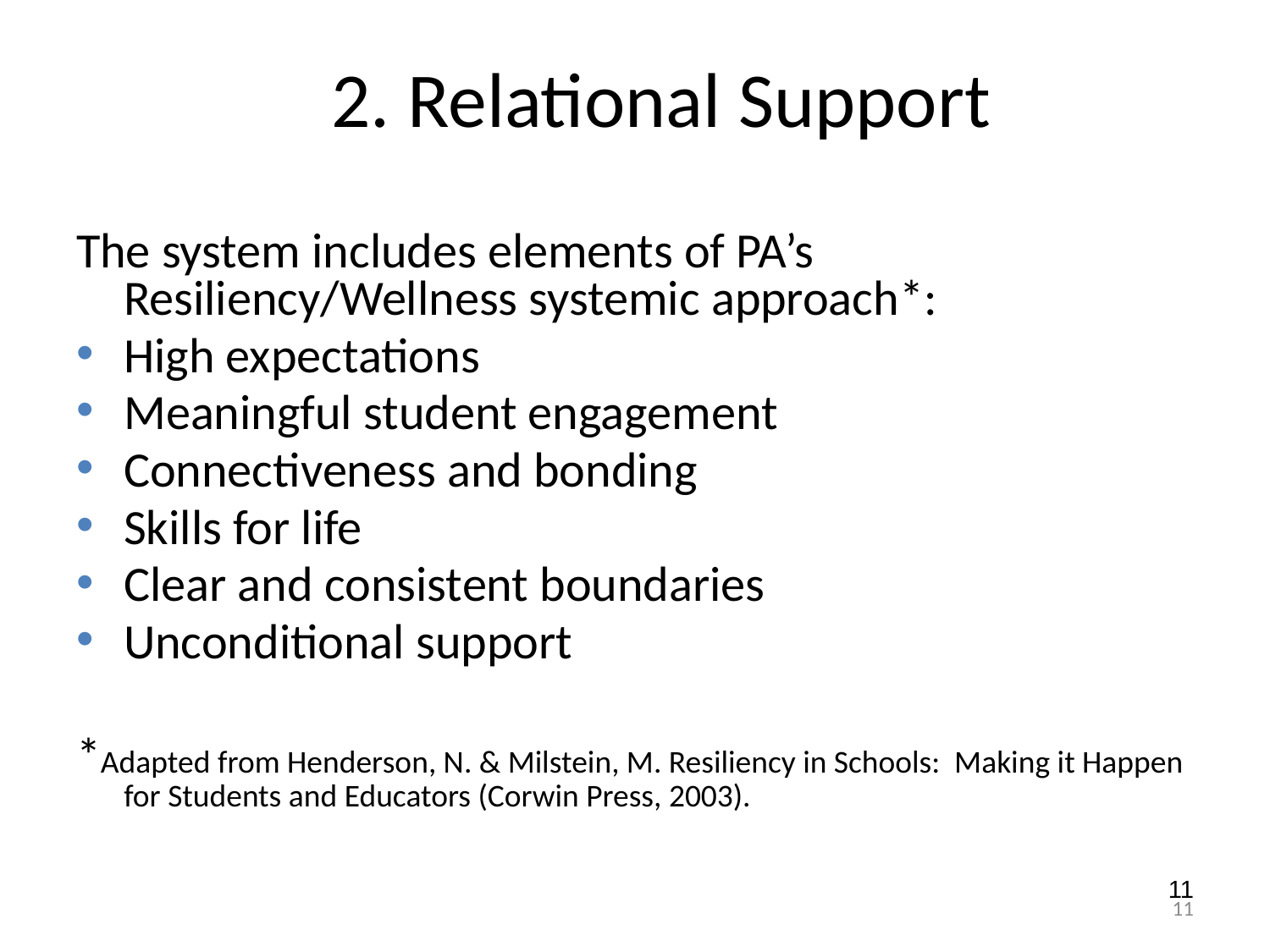

# 2. Relational Support

The system includes elements of PA’s Resiliency/Wellness systemic approach*:
High expectations
Meaningful student engagement
Connectiveness and bonding
Skills for life
Clear and consistent boundaries
Unconditional support

*Adapted from Henderson, N. & Milstein, M. Resiliency in Schools:  Making it Happen for Students and Educators (Corwin Press, 2003).
11
11